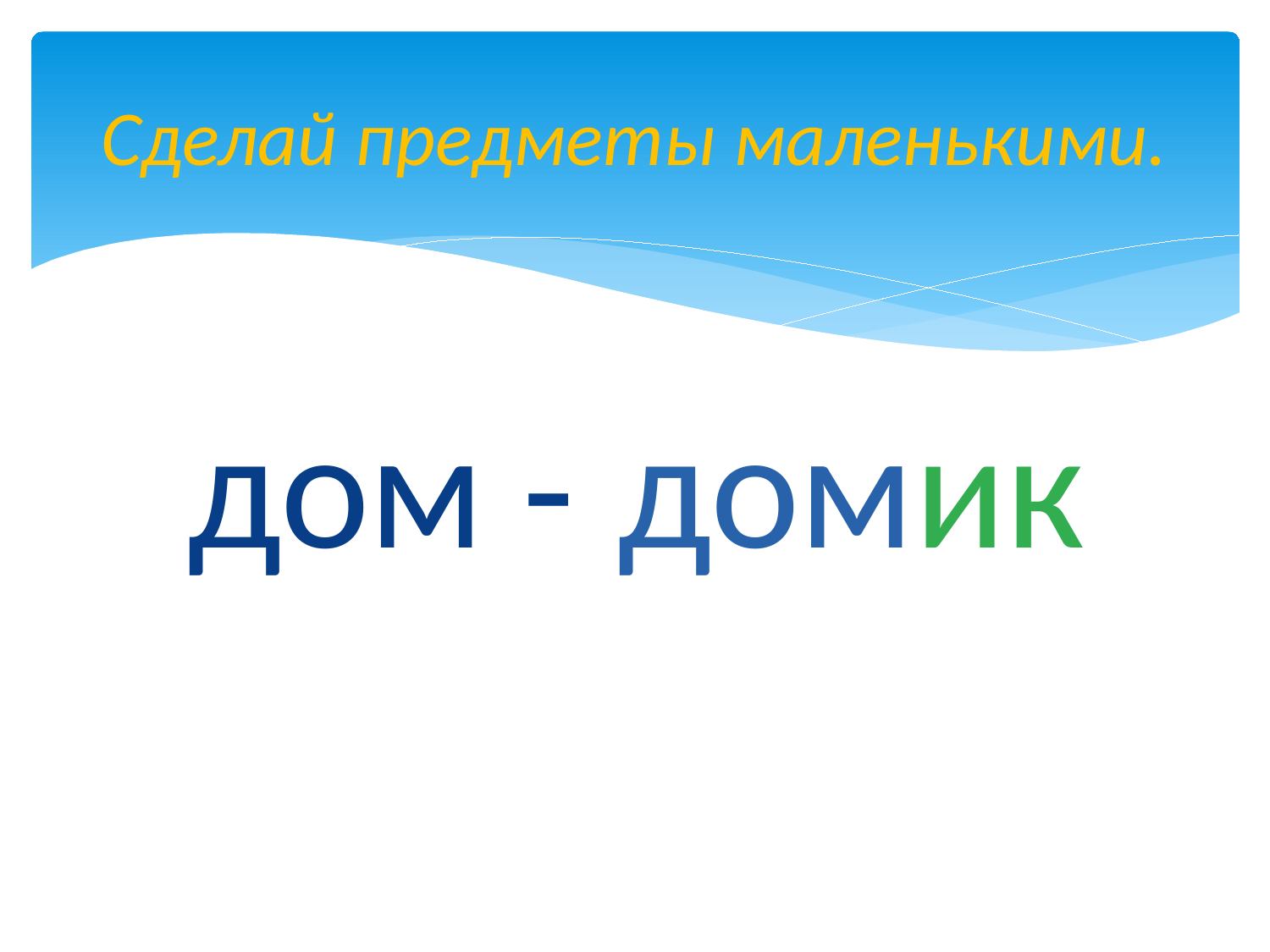

# Сделай предметы маленькими.
дом -
домик